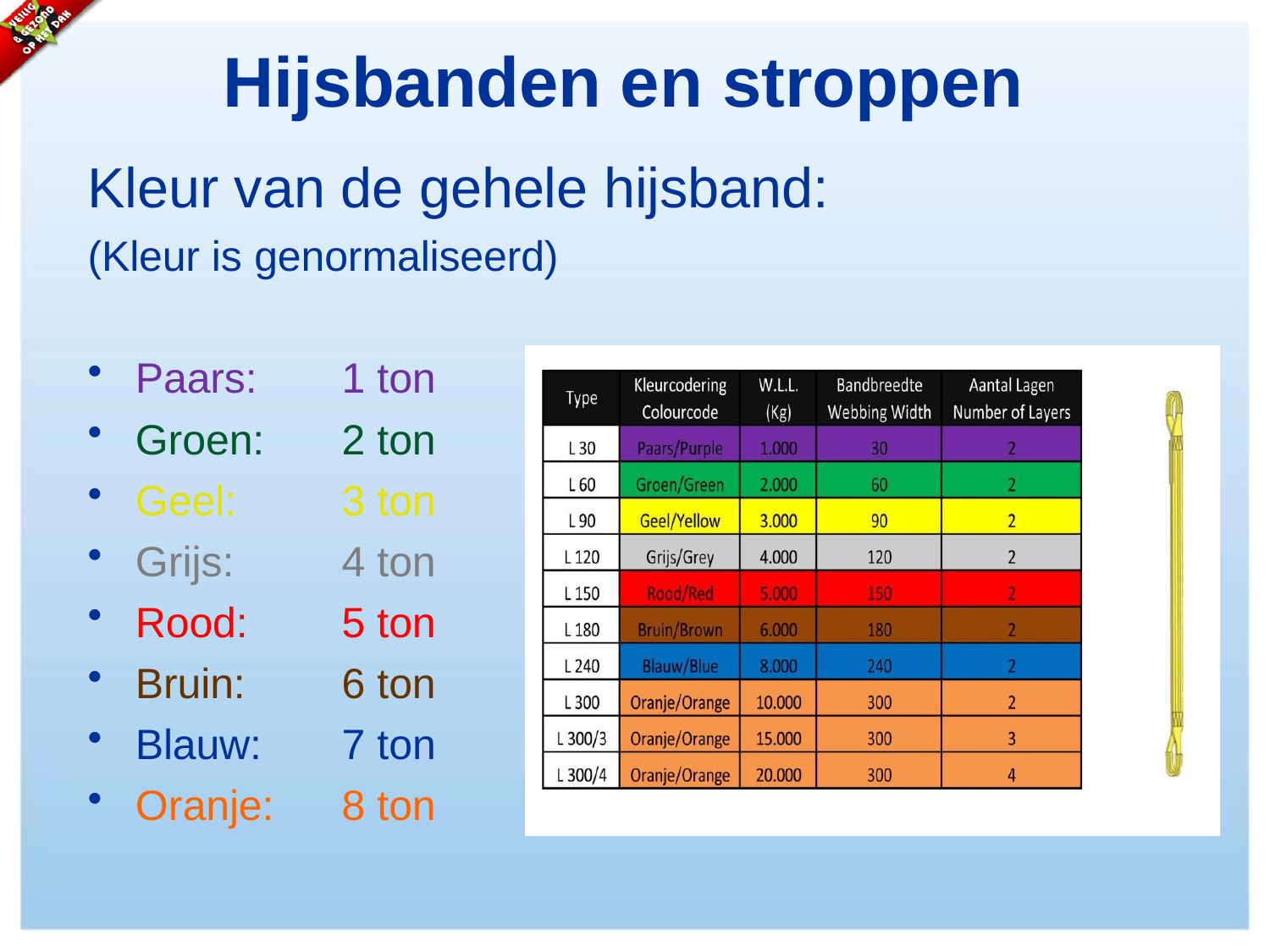

# Hijsbanden en stroppen
Kleur van de gehele hijsband:
(Kleur is genormaliseerd)
Paars:
Groen:
Geel:
Grijs:
Rood:
Bruin:
Blauw:
Oranje:
ton
ton
ton
ton
ton
ton
ton
ton